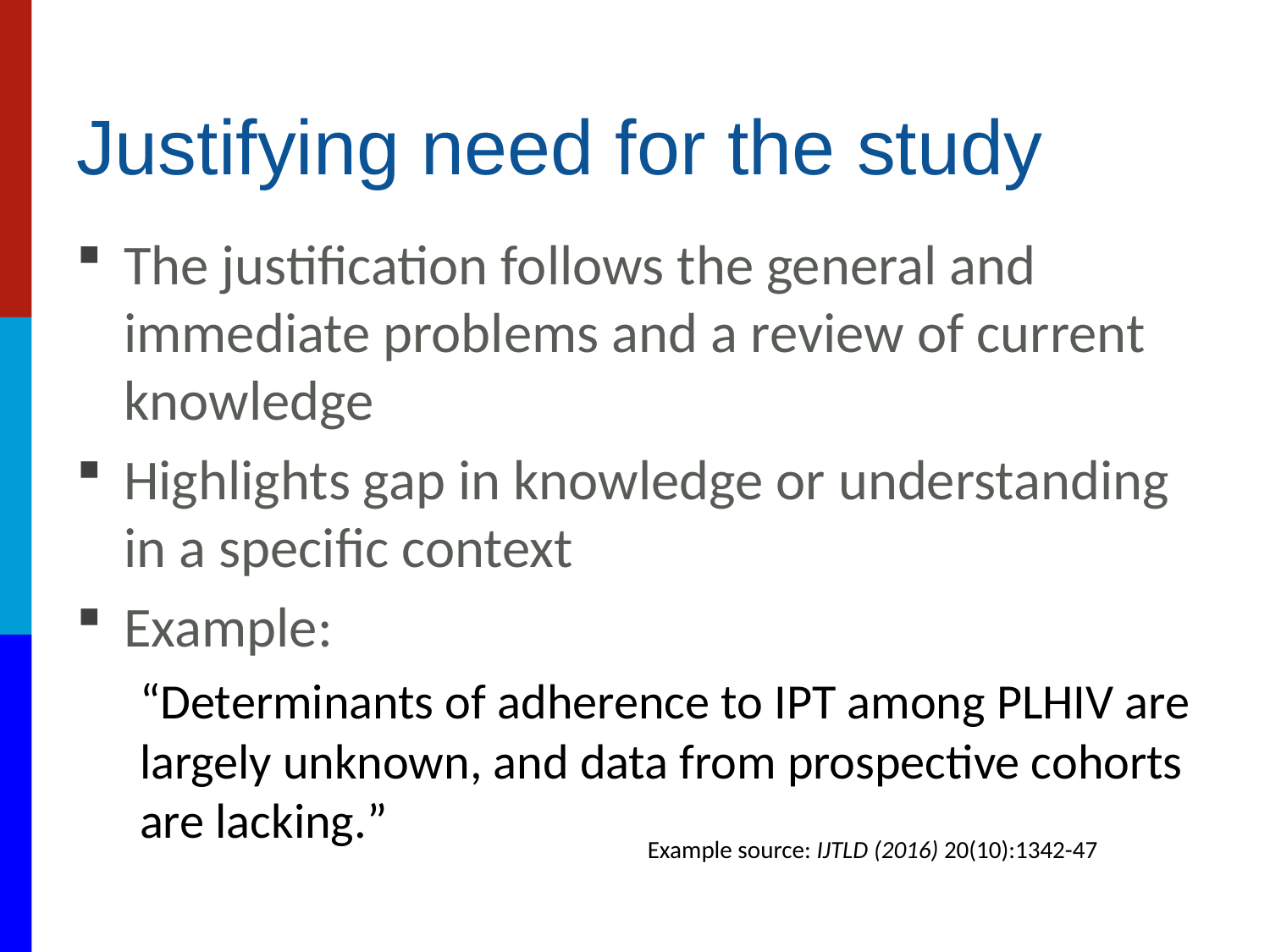

# Justifying need for the study
The justification follows the general and immediate problems and a review of current knowledge
Highlights gap in knowledge or understanding in a specific context
Example:
	“Determinants of adherence to IPT among PLHIV are largely unknown, and data from prospective cohorts are lacking.”
Example source: IJTLD (2016) 20(10):1342-47